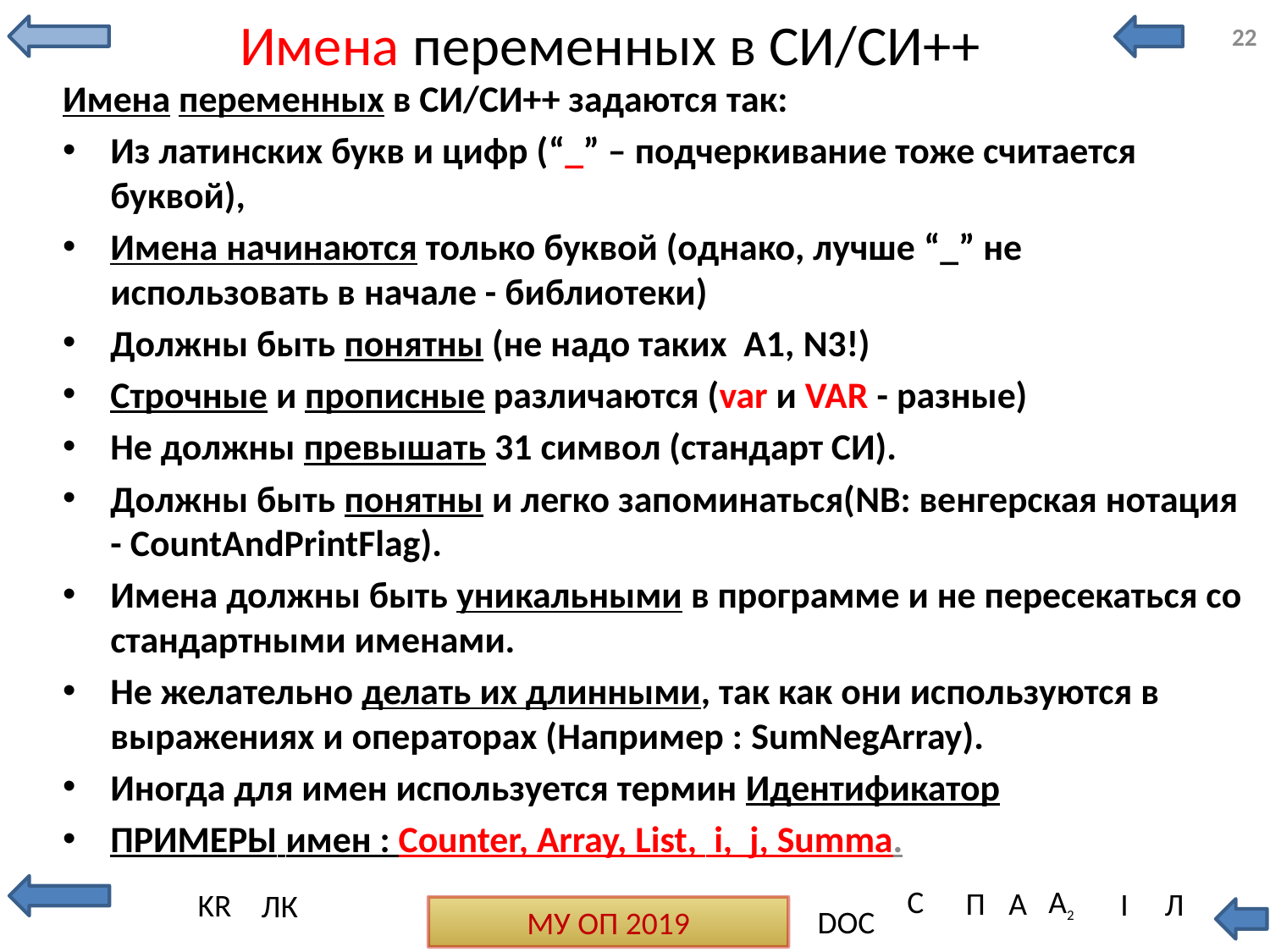

# Имена переменных в СИ/СИ++
22
Имена переменных в СИ/СИ++ задаются так:
Из латинских букв и цифр (“_” – подчеркивание тоже считается буквой),
Имена начинаются только буквой (однако, лучше “_” не использовать в начале - библиотеки)
Должны быть понятны (не надо таких  А1, N3!)
Строчные и прописные различаются (var и VAR - разные)
Не должны превышать 31 символ (стандарт СИ).
Должны быть понятны и легко запоминаться(NB: венгерская нотация - CountAndPrintFlag).
Имена должны быть уникальными в программе и не пересекаться со стандартными именами.
Не желательно делать их длинными, так как они используются в выражениях и операторах (Например : SumNegArray).
Иногда для имен используется термин Идентификатор
ПРИМЕРЫ имен : Counter, Array, List,  i,  j, Summa.